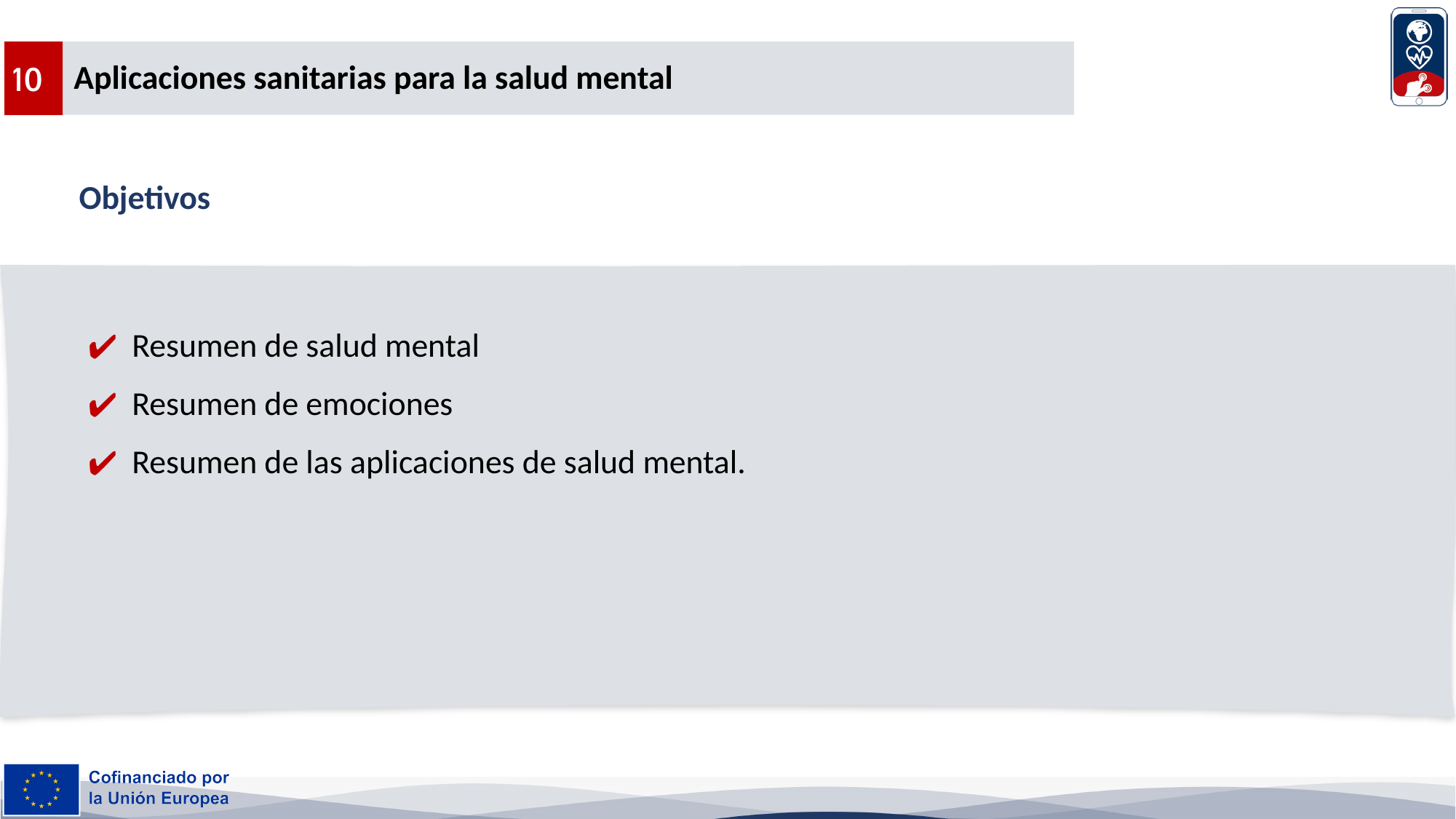

Aplicaciones sanitarias para la salud mental
 10
# Objetivos
Resumen de salud mental
Resumen de emociones
Resumen de las aplicaciones de salud mental.